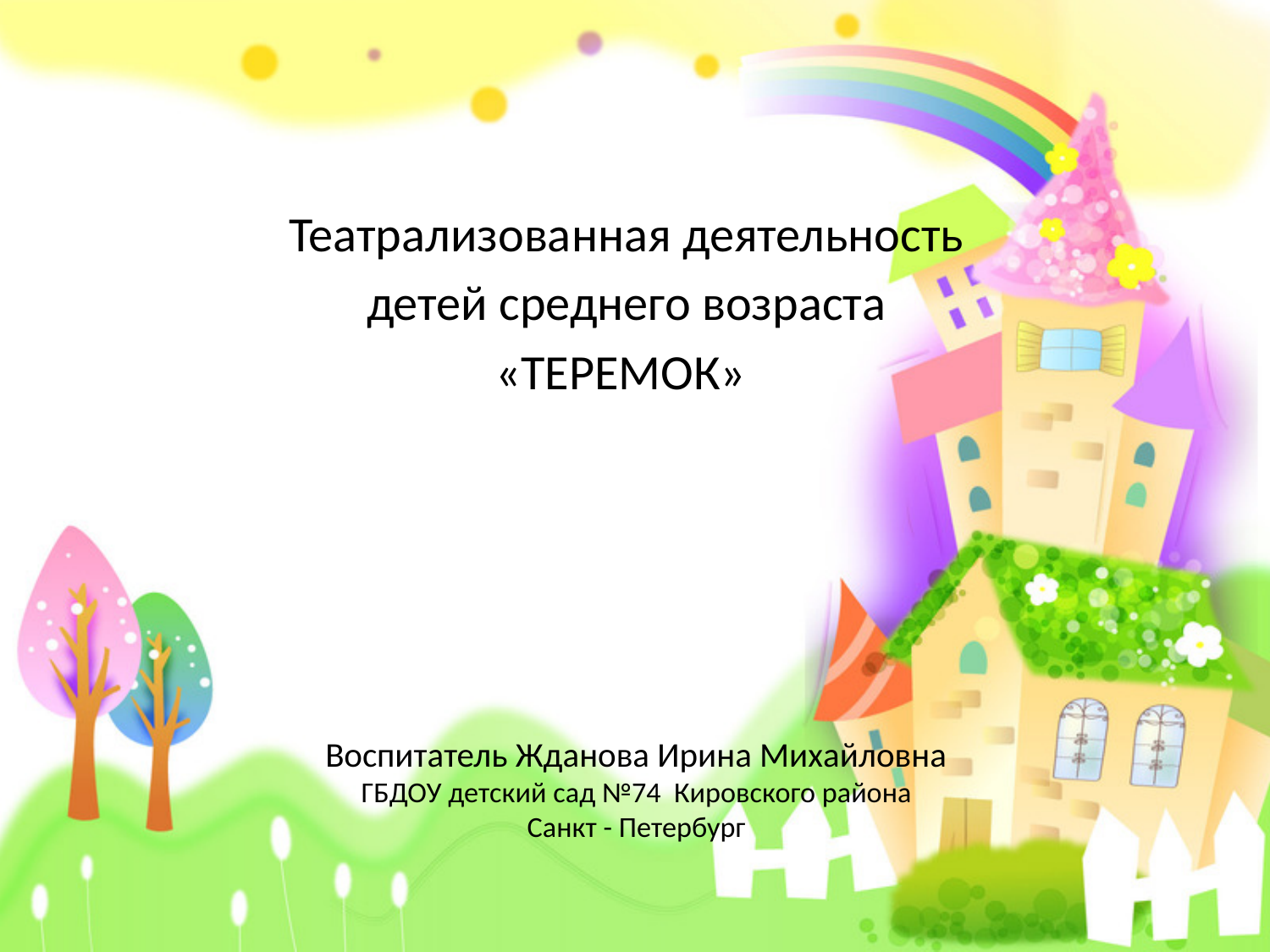

Театрализованная деятельность
детей среднего возраста
«ТЕРЕМОК»

# Воспитатель Жданова Ирина Михайловна ГБДОУ детский сад №74  Кировского района Санкт - Петербург